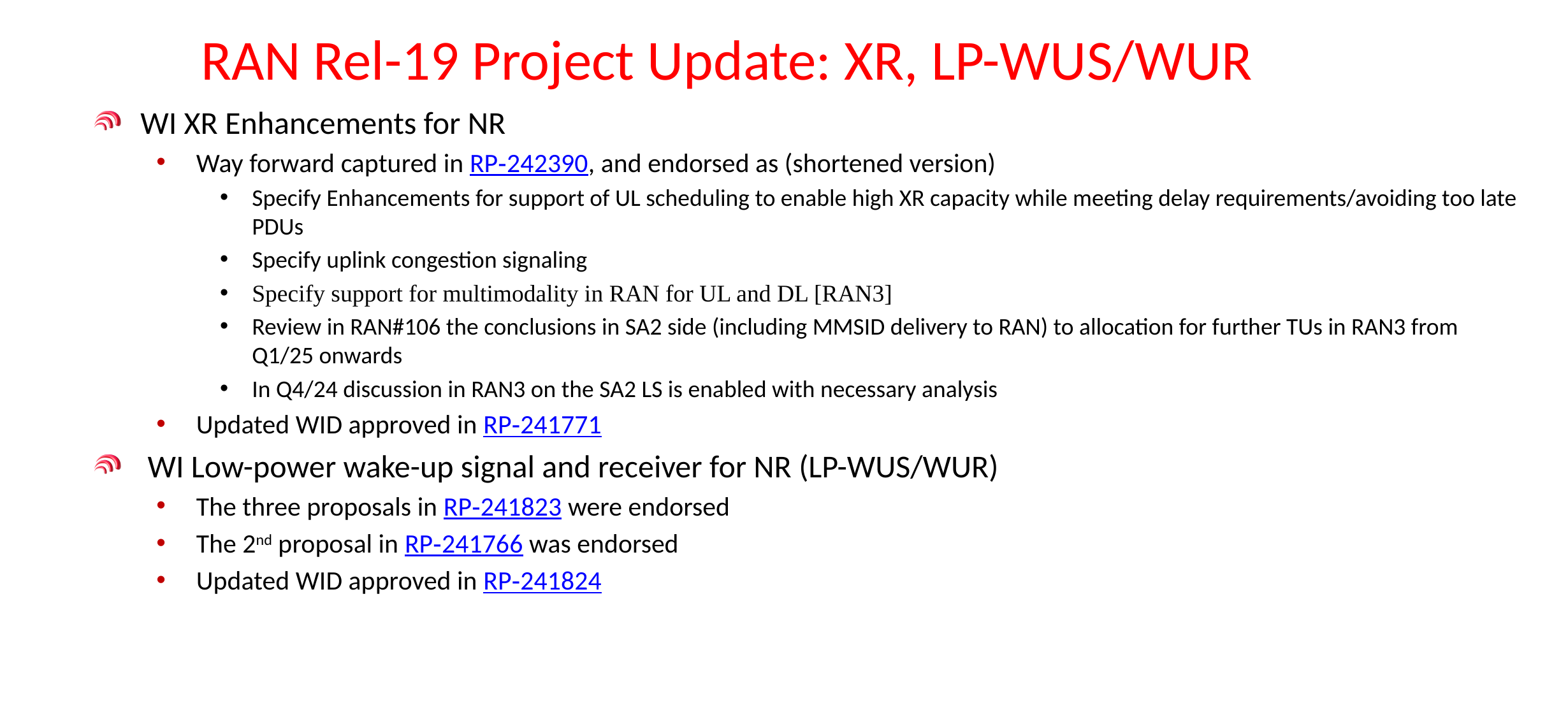

# RAN Rel-19 Project Update: XR, LP-WUS/WUR
WI XR Enhancements for NR
Way forward captured in RP‑242390, and endorsed as (shortened version)
Specify Enhancements for support of UL scheduling to enable high XR capacity while meeting delay requirements/avoiding too late PDUs
Specify uplink congestion signaling
Specify support for multimodality in RAN for UL and DL [RAN3]
Review in RAN#106 the conclusions in SA2 side (including MMSID delivery to RAN) to allocation for further TUs in RAN3 from Q1/25 onwards
In Q4/24 discussion in RAN3 on the SA2 LS is enabled with necessary analysis
Updated WID approved in RP‑241771
 WI Low-power wake-up signal and receiver for NR (LP-WUS/WUR)
The three proposals in RP‑241823 were endorsed
The 2nd proposal in RP‑241766 was endorsed
Updated WID approved in RP‑241824